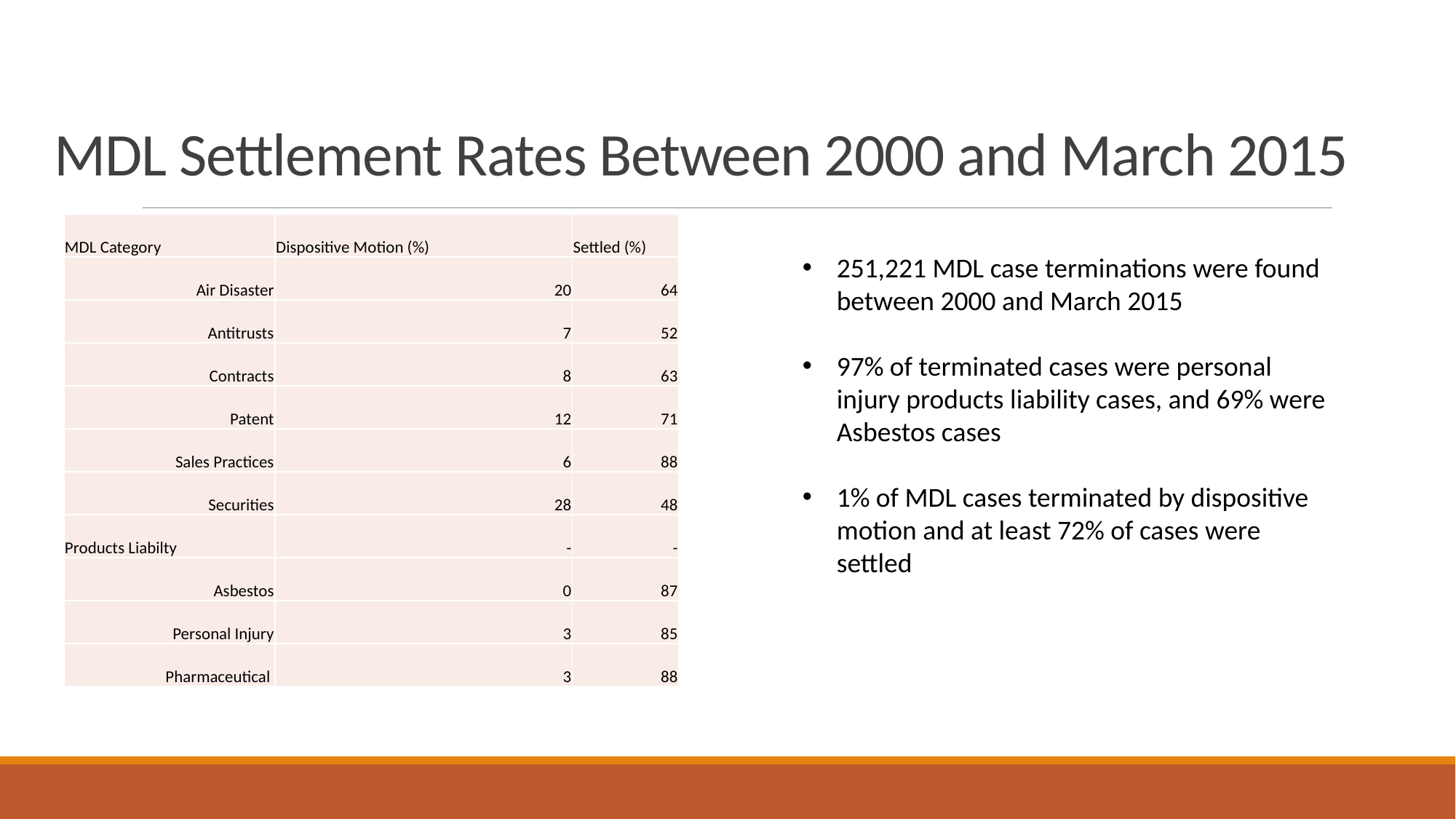

# MDL Settlement Rates Between 2000 and March 2015
| MDL Category | Dispositive Motion (%) | Settled (%) |
| --- | --- | --- |
| Air Disaster | 20 | 64 |
| Antitrusts | 7 | 52 |
| Contracts | 8 | 63 |
| Patent | 12 | 71 |
| Sales Practices | 6 | 88 |
| Securities | 28 | 48 |
| Products Liabilty | - | - |
| Asbestos | 0 | 87 |
| Personal Injury | 3 | 85 |
| Pharmaceutical | 3 | 88 |
251,221 MDL case terminations were found between 2000 and March 2015

97% of terminated cases were personal injury products liability cases, and 69% were Asbestos cases

1% of MDL cases terminated by dispositive motion and at least 72% of cases were settled